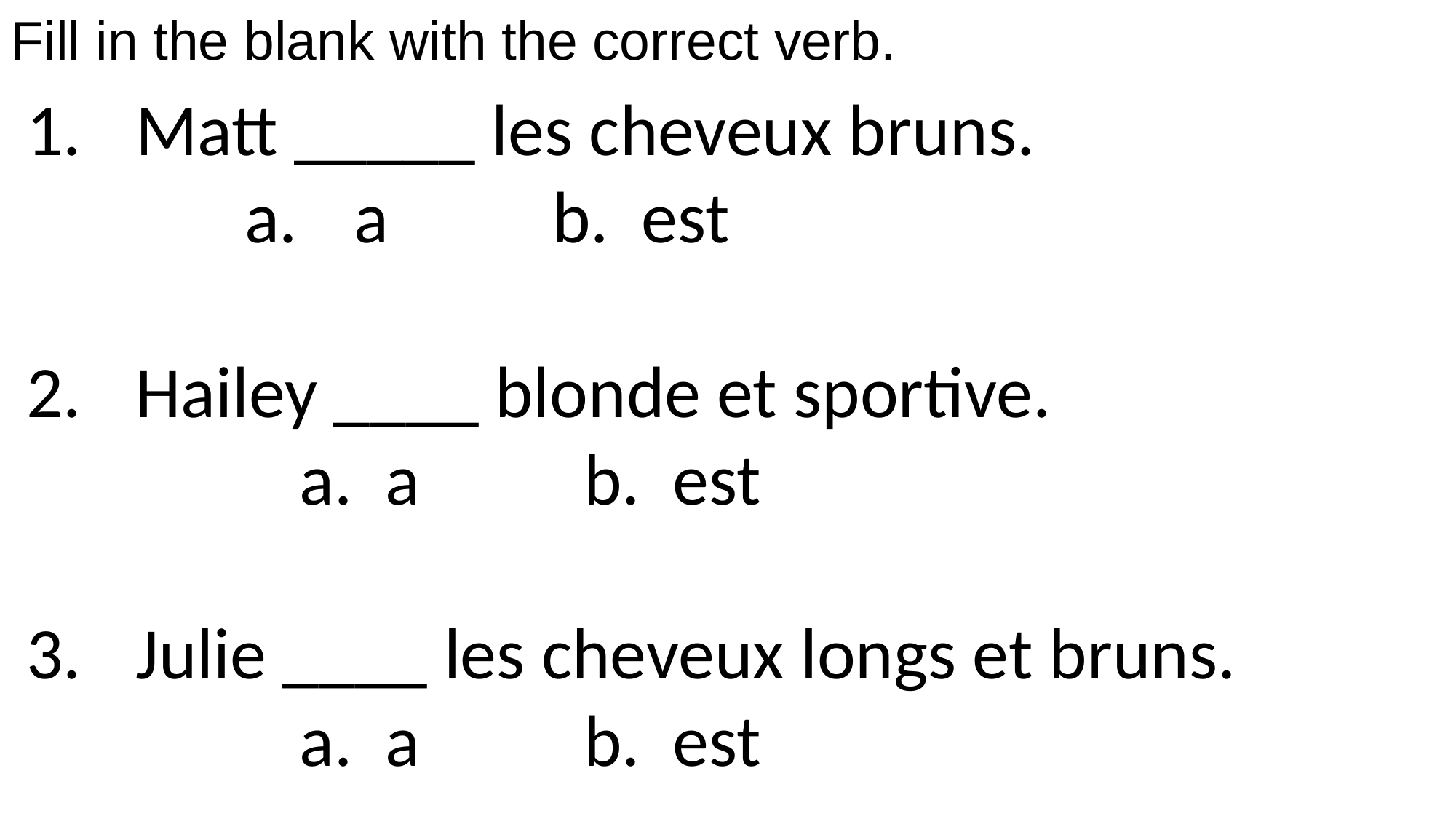

Fill in the blank with the correct verb.
Matt _____ les cheveux bruns.
a          b.  est

Hailey ____ blonde et sportive.
		a.  a          b.  est

Julie ____ les cheveux longs et bruns.
		a.  a          b.  est